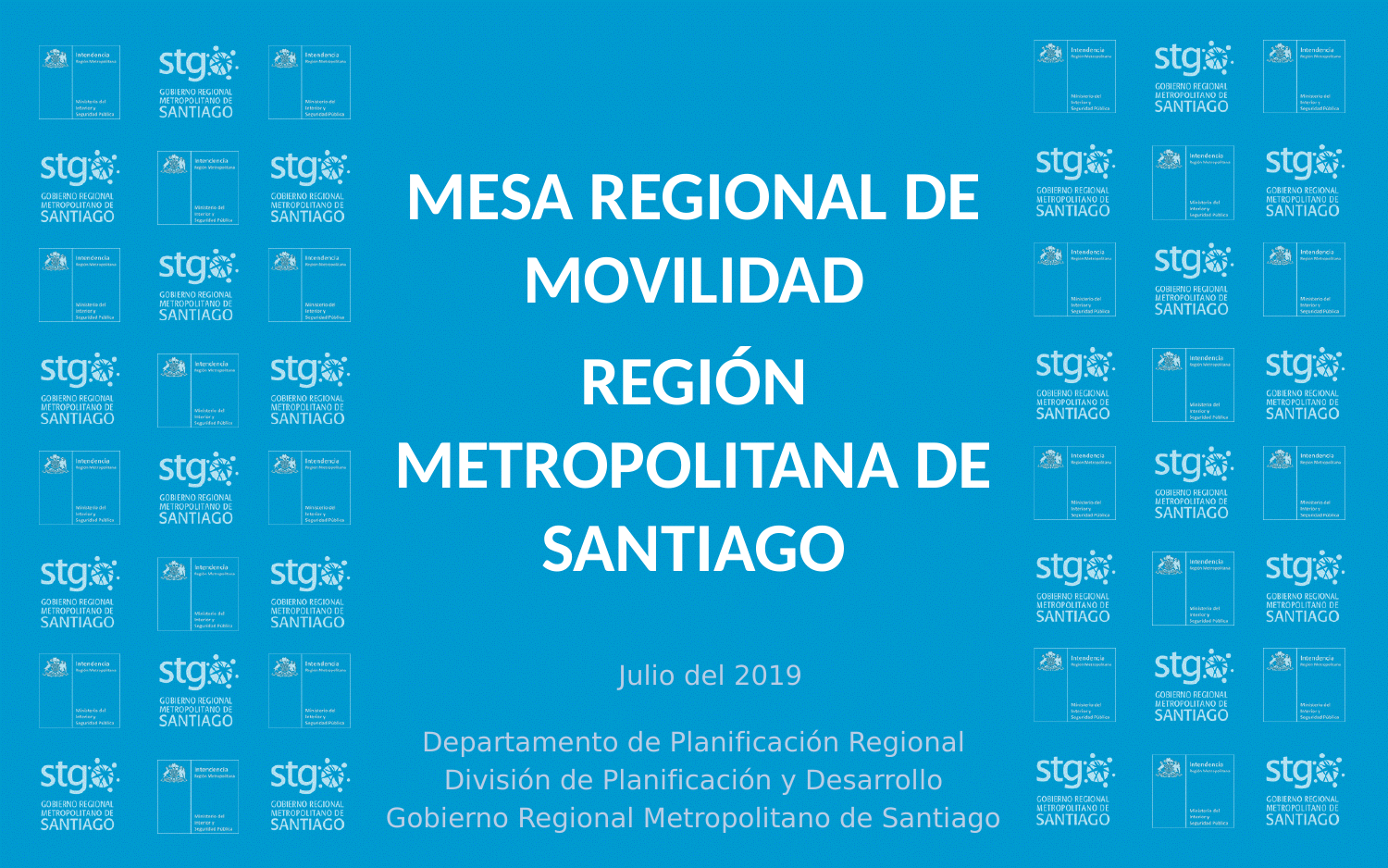

# Mesa Regional de Movilidad Región Metropolitana de Santiago
Julio del 2019
Departamento de Planificación Regional
División de Planificación y Desarrollo
Gobierno Regional Metropolitano de Santiago